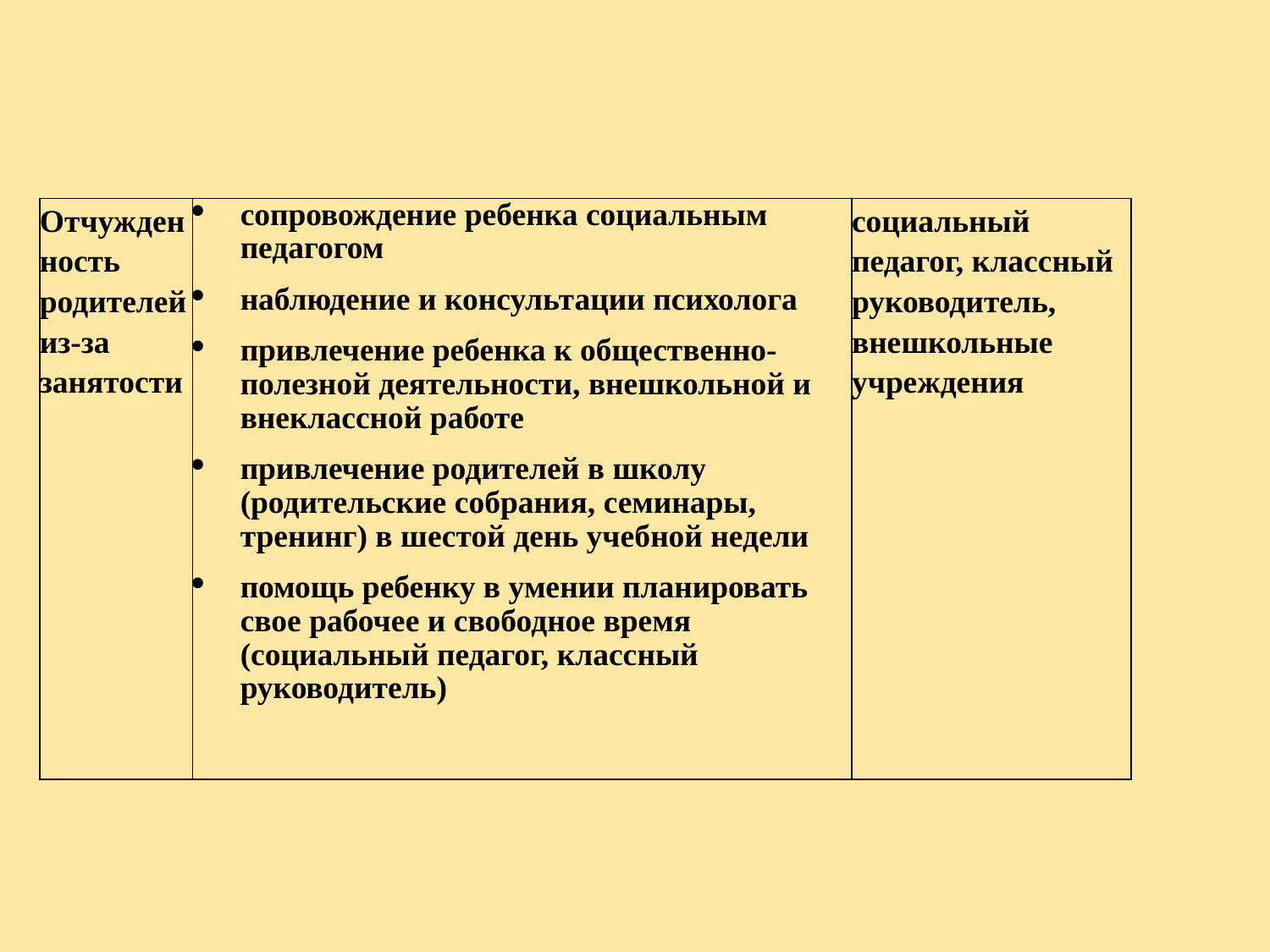

| Отчужденность родителей из-за занятости | сопровождение ребенка социальным педагогом наблюдение и консультации психолога привлечение ребенка к общественно-полезной деятельности, внешкольной и внеклассной работе привлечение родителей в школу (родительские собрания, семинары, тренинг) в шестой день учебной недели помощь ребенку в умении планировать свое рабочее и свободное время (социальный педагог, классный руководитель) | социальный педагог, классный руководитель, внешкольные учреждения |
| --- | --- | --- |